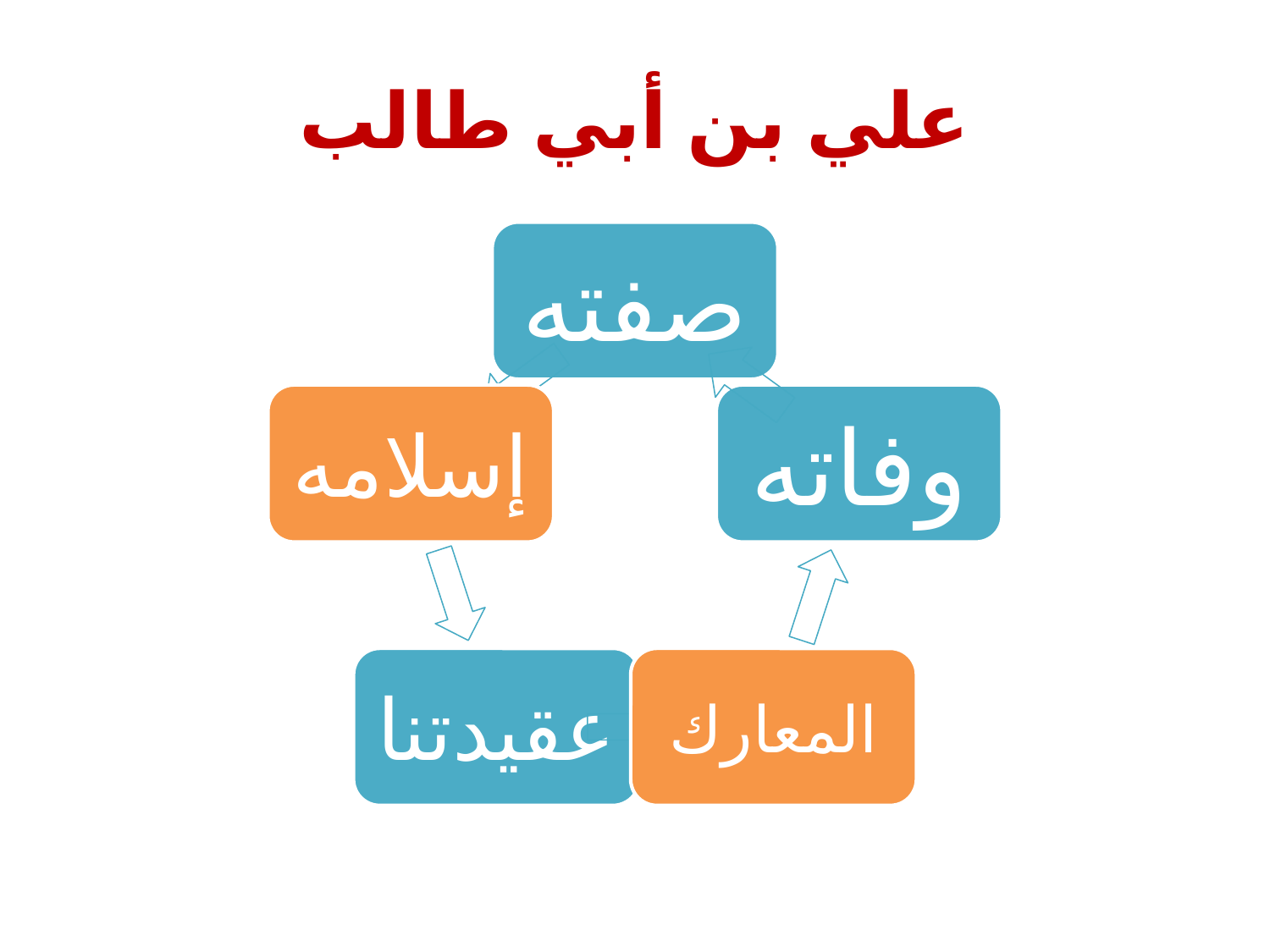

# علي بن أبي طالب
صفته
عقيدتنا
المعارك
وفاته